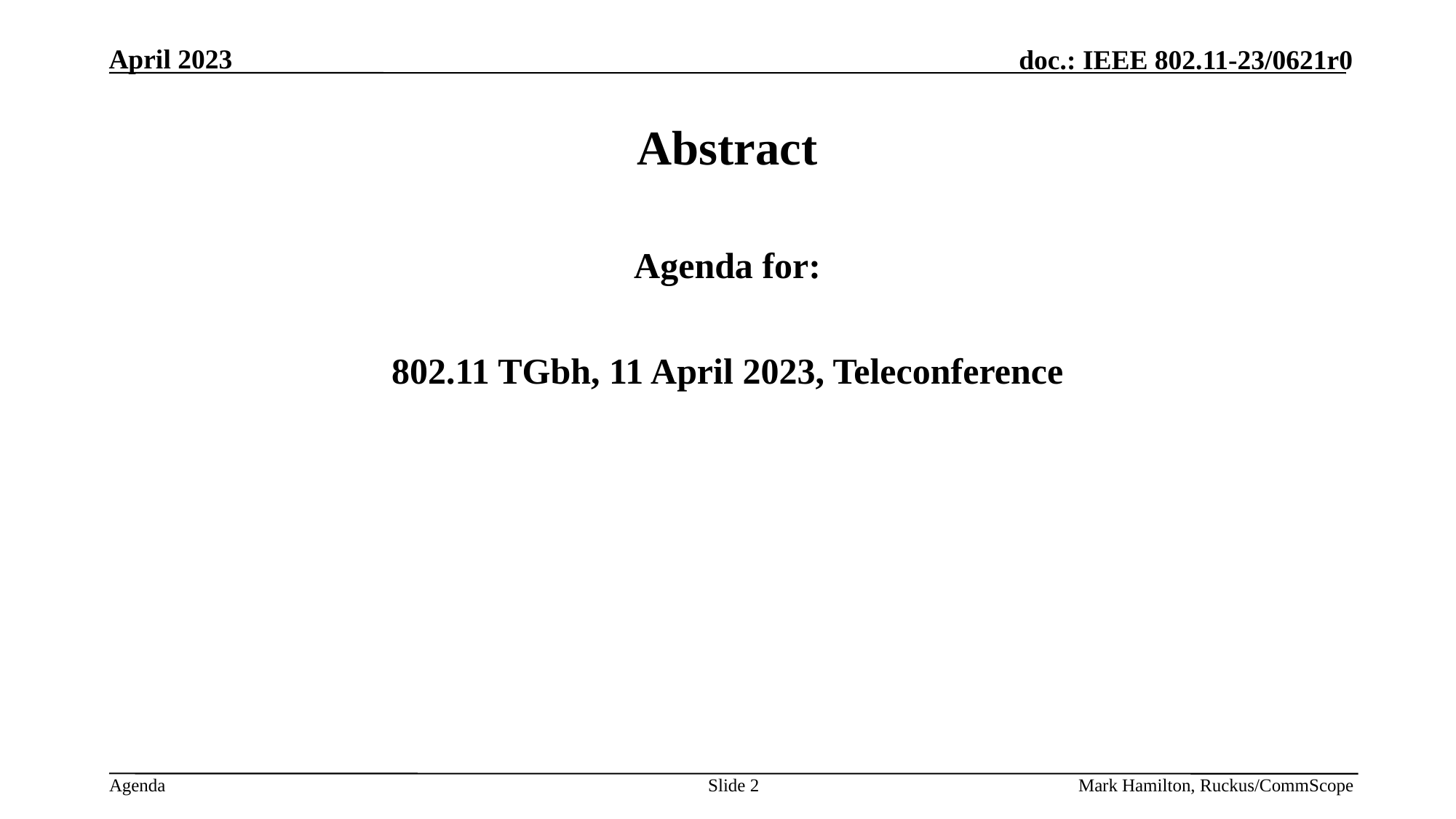

# Abstract
Agenda for:

802.11 TGbh, 11 April 2023, Teleconference
Slide 2